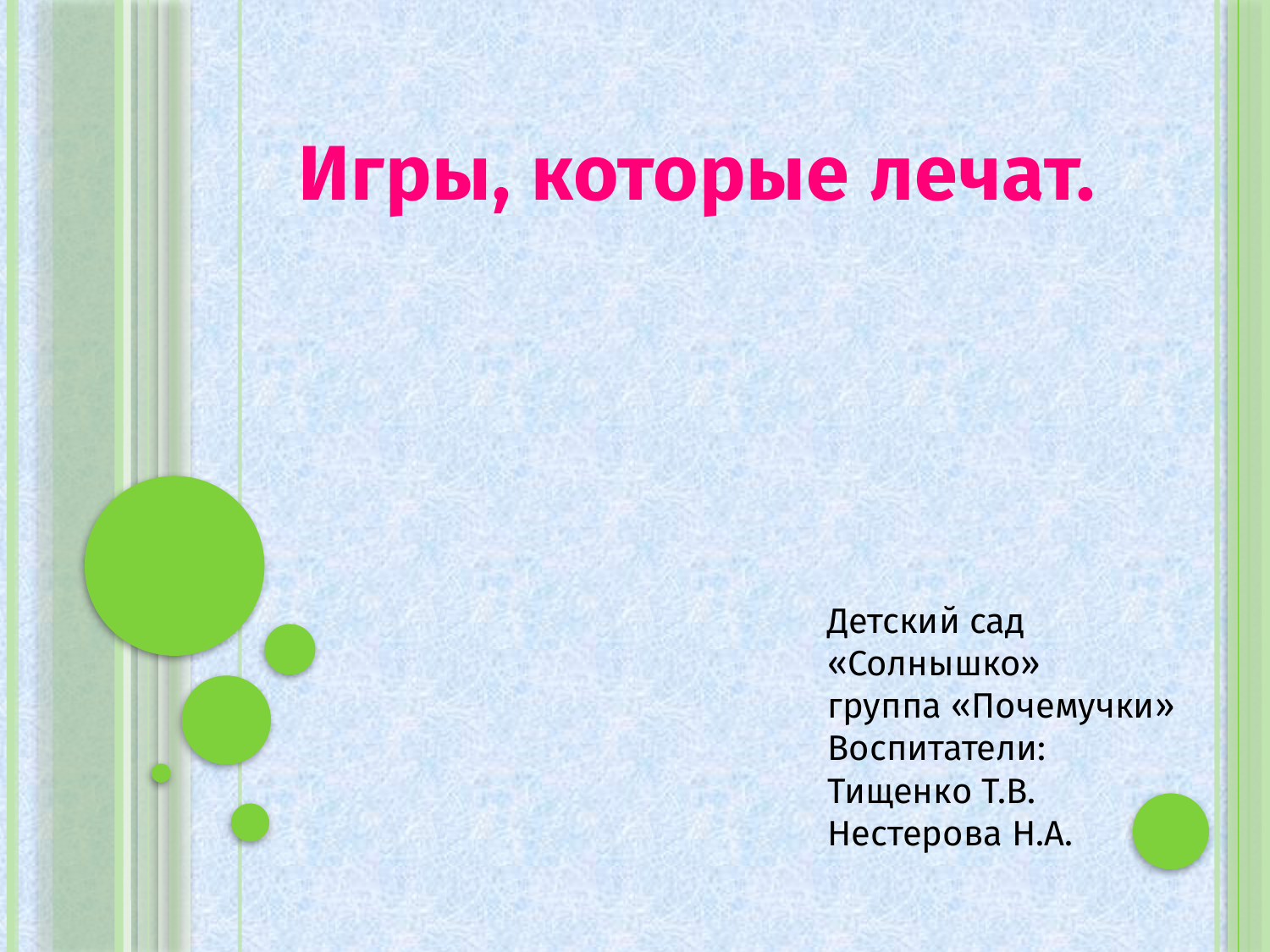

Игры, которые лечат.

Детский сад «Солнышко»       группа «Почемучки»
Воспитатели:
Тищенко Т.В.
Нестерова Н.А.